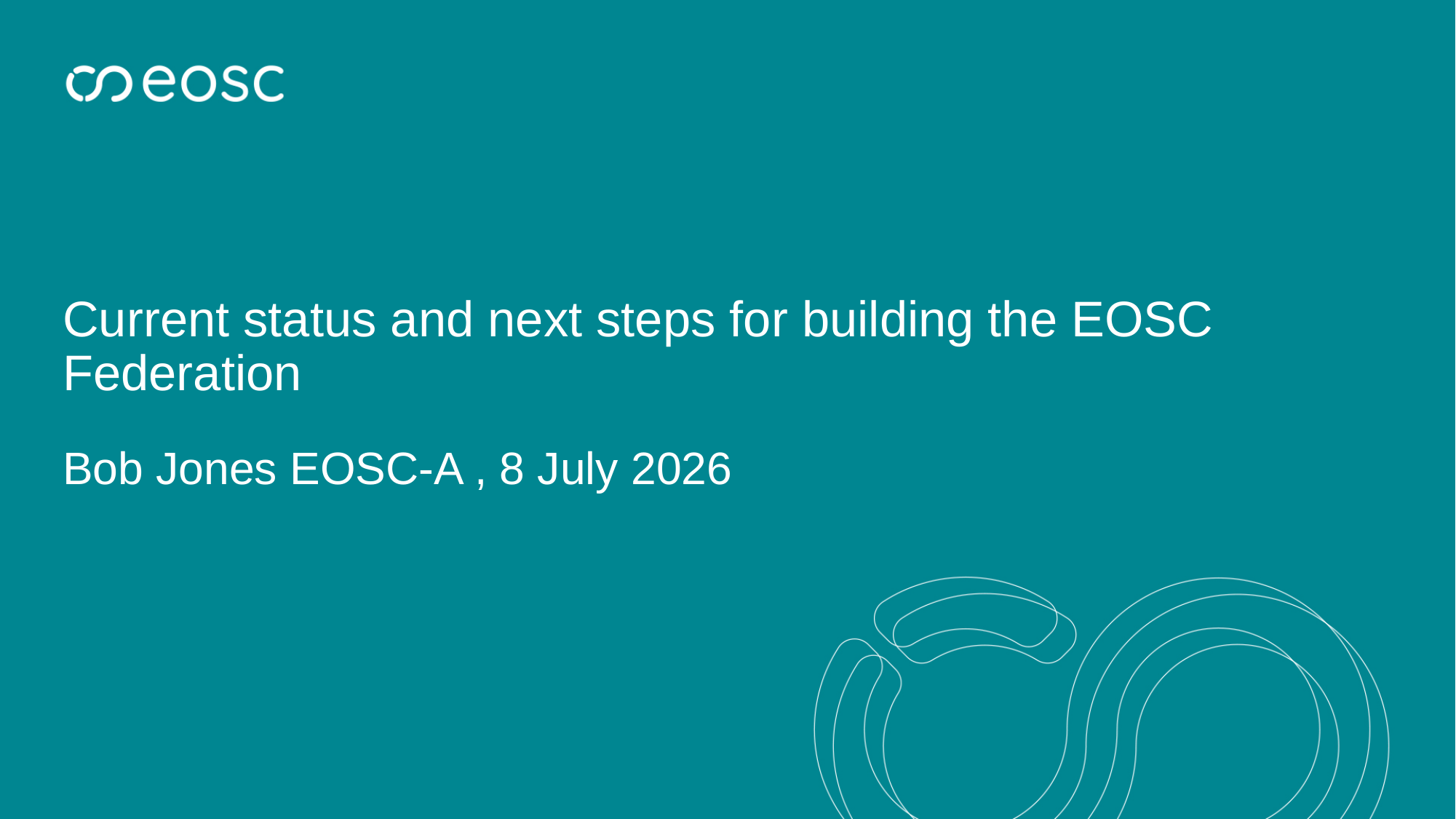

# Current status and next steps for building the EOSC Federation
Bob Jones EOSC-A , 8 July 2026